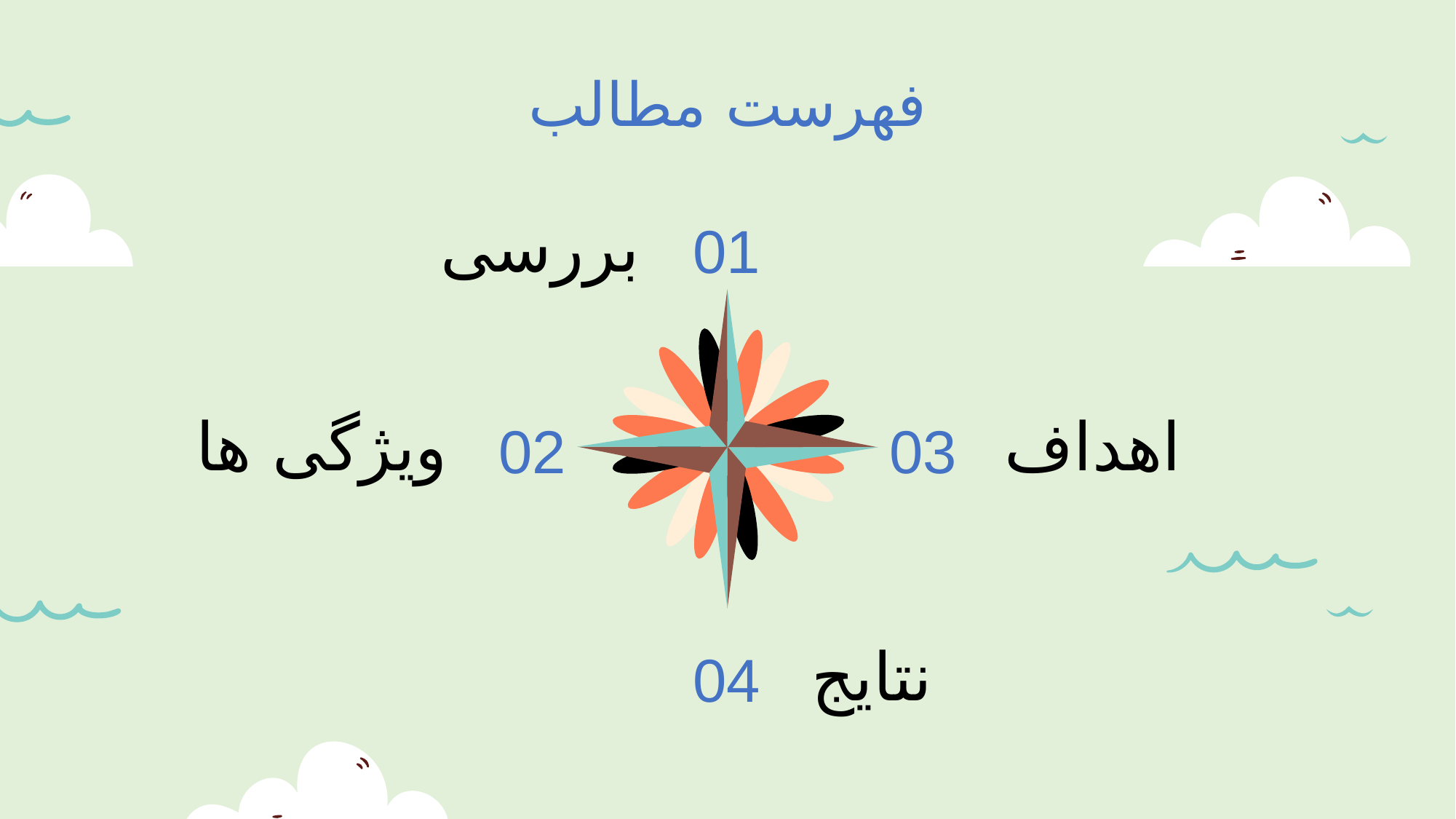

فهرست مطالب
# بررسی
01

02
03
ویژگی ها
اهداف
04
نتایج